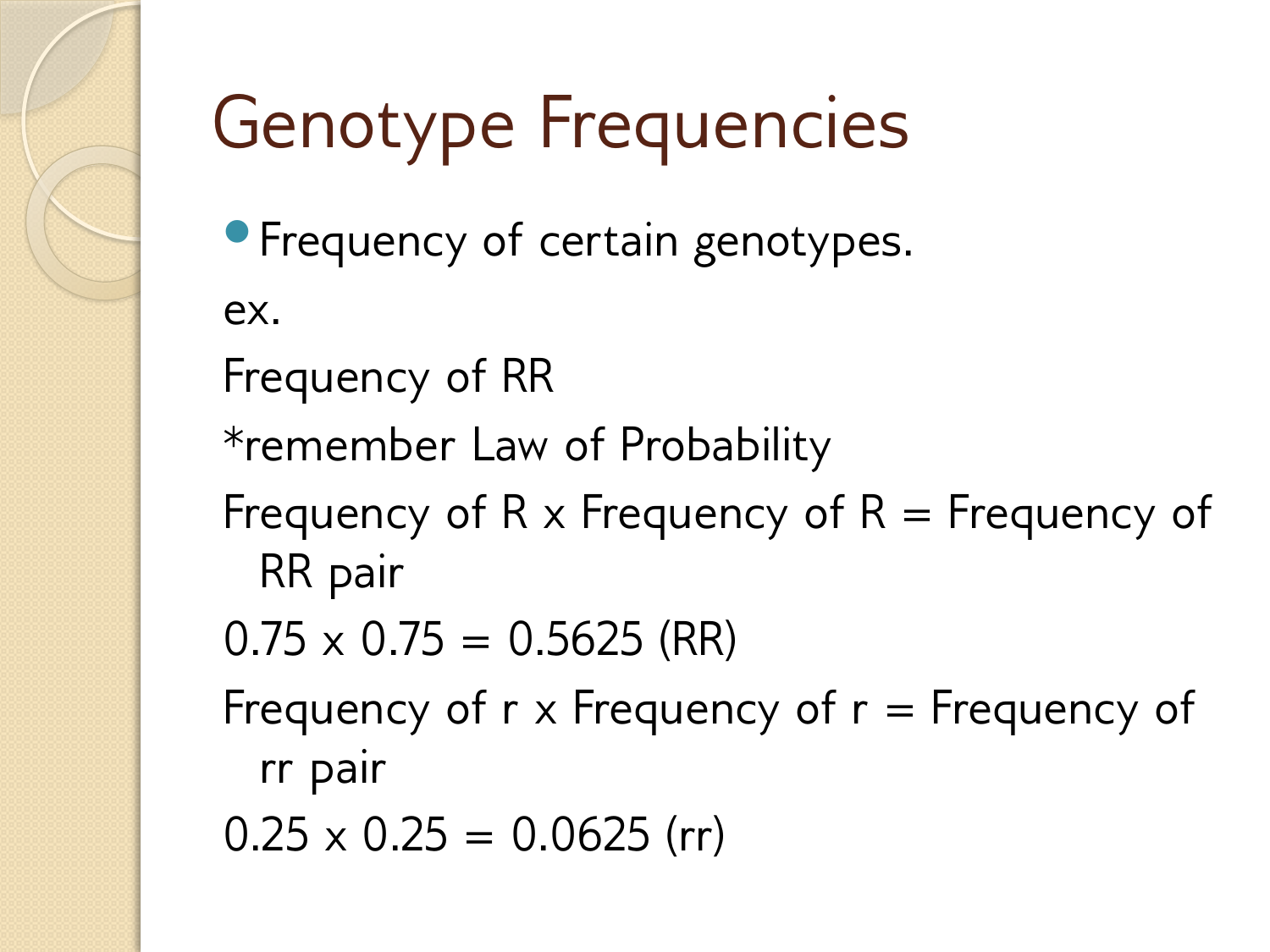

# Genotype Frequencies
Frequency of certain genotypes.
ex.
Frequency of RR
*remember Law of Probability
Frequency of R x Frequency of R = Frequency of RR pair
0.75 x 0.75 = 0.5625 (RR)
Frequency of r x Frequency of r = Frequency of rr pair
0.25 x 0.25 = 0.0625 (rr)